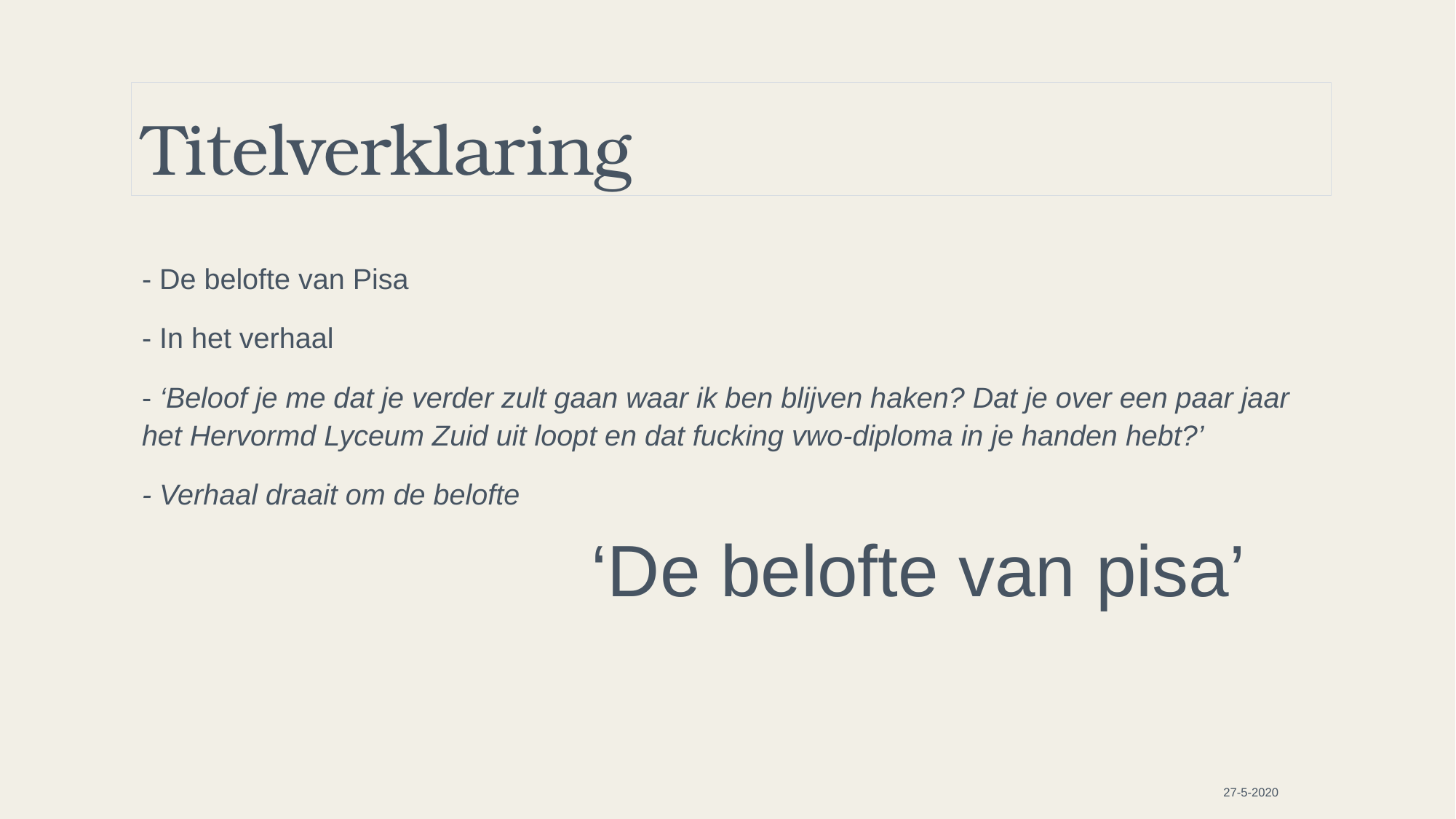

# Titelverklaring
- De belofte van Pisa
- In het verhaal
- ‘Beloof je me dat je verder zult gaan waar ik ben blijven haken? Dat je over een paar jaar het Hervormd Lyceum Zuid uit loopt en dat fucking vwo-diploma in je handen hebt?’
- Verhaal draait om de belofte
‘De belofte van pisa’
27-5-2020